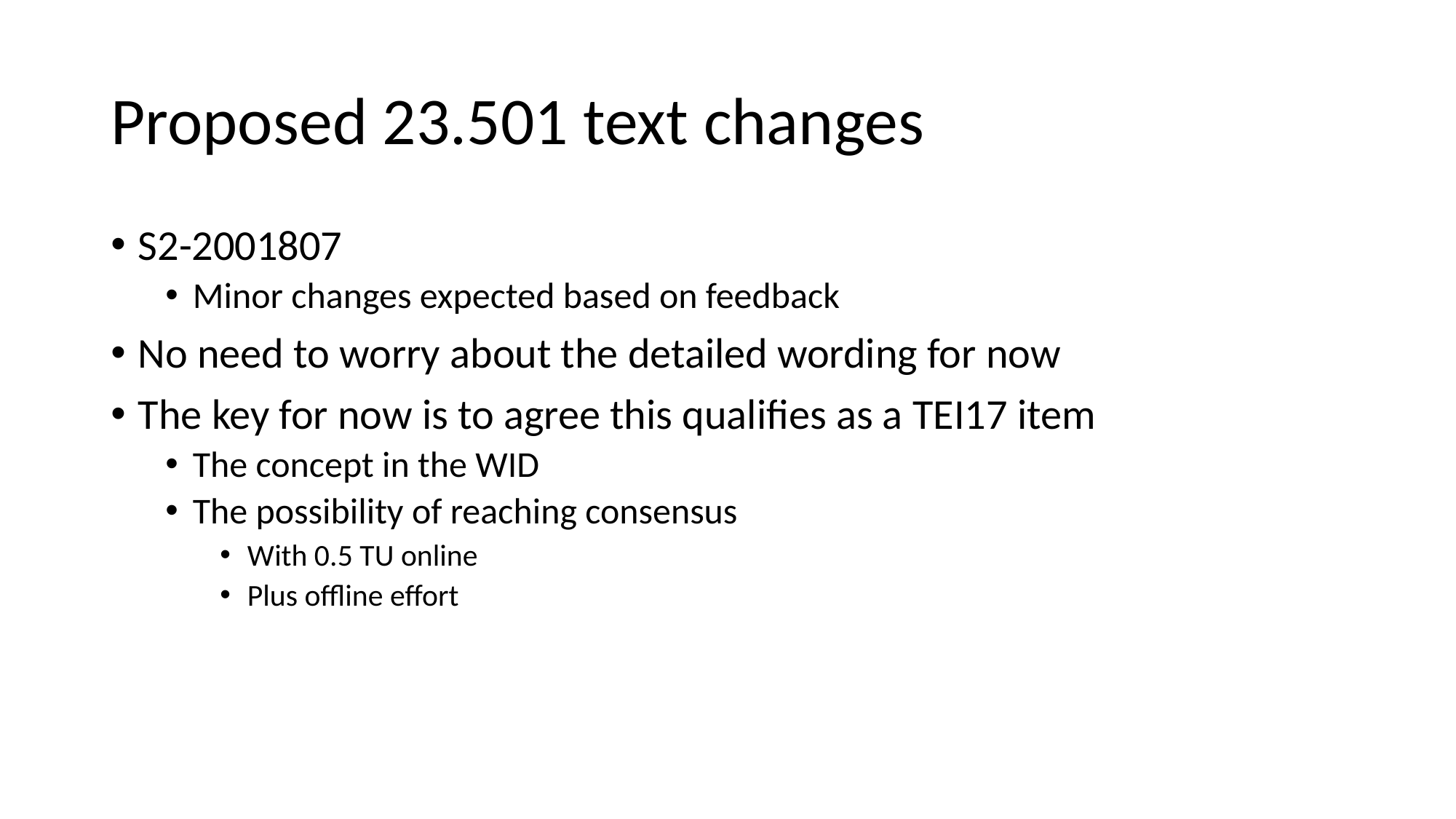

# Proposed 23.501 text changes
S2-2001807
Minor changes expected based on feedback
No need to worry about the detailed wording for now
The key for now is to agree this qualifies as a TEI17 item
The concept in the WID
The possibility of reaching consensus
With 0.5 TU online
Plus offline effort